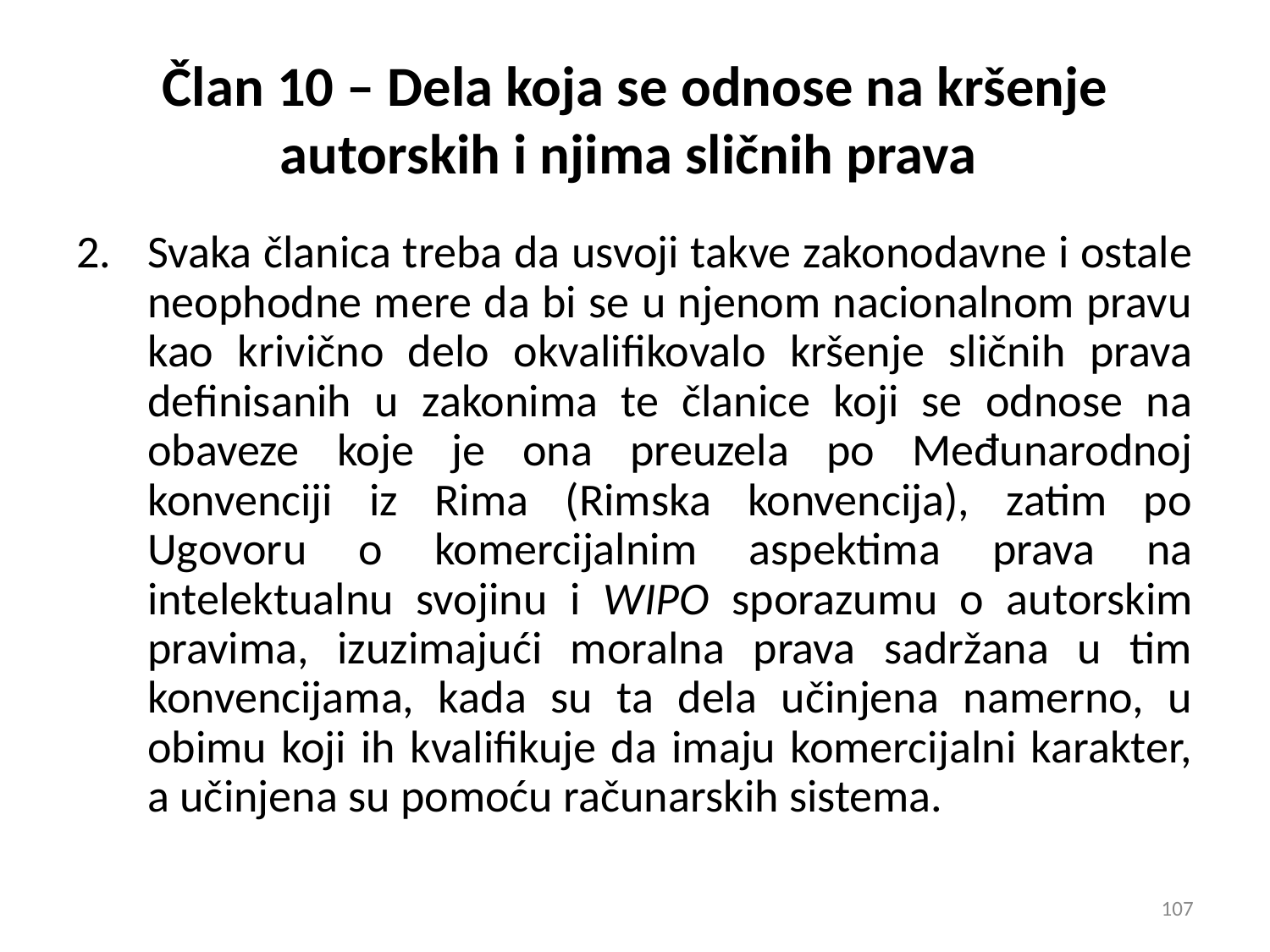

# Član 10 – Dela koja se odnose na kršenje autorskih i njima sličnih prava
Svaka članica treba da usvoji takve zakonodavne i ostale neophodne mere da bi se u njenom nacionalnom pravu kao krivično delo okvalifikovalo kršenje sličnih prava definisanih u zakonima te članice koji se odnose na obaveze koje je ona preuzela po Međunarodnoj konvenciji iz Rima (Rimska konvencija), zatim po Ugovoru o komercijalnim aspektima prava na intelektualnu svojinu i WIPO sporazumu o autorskim pravima, izuzimajući moralna prava sadržana u tim konvencijama, kada su ta dela učinjena namerno, u obimu koji ih kvalifikuje da imaju komercijalni karakter, a učinjena su pomoću računarskih sistema.
107